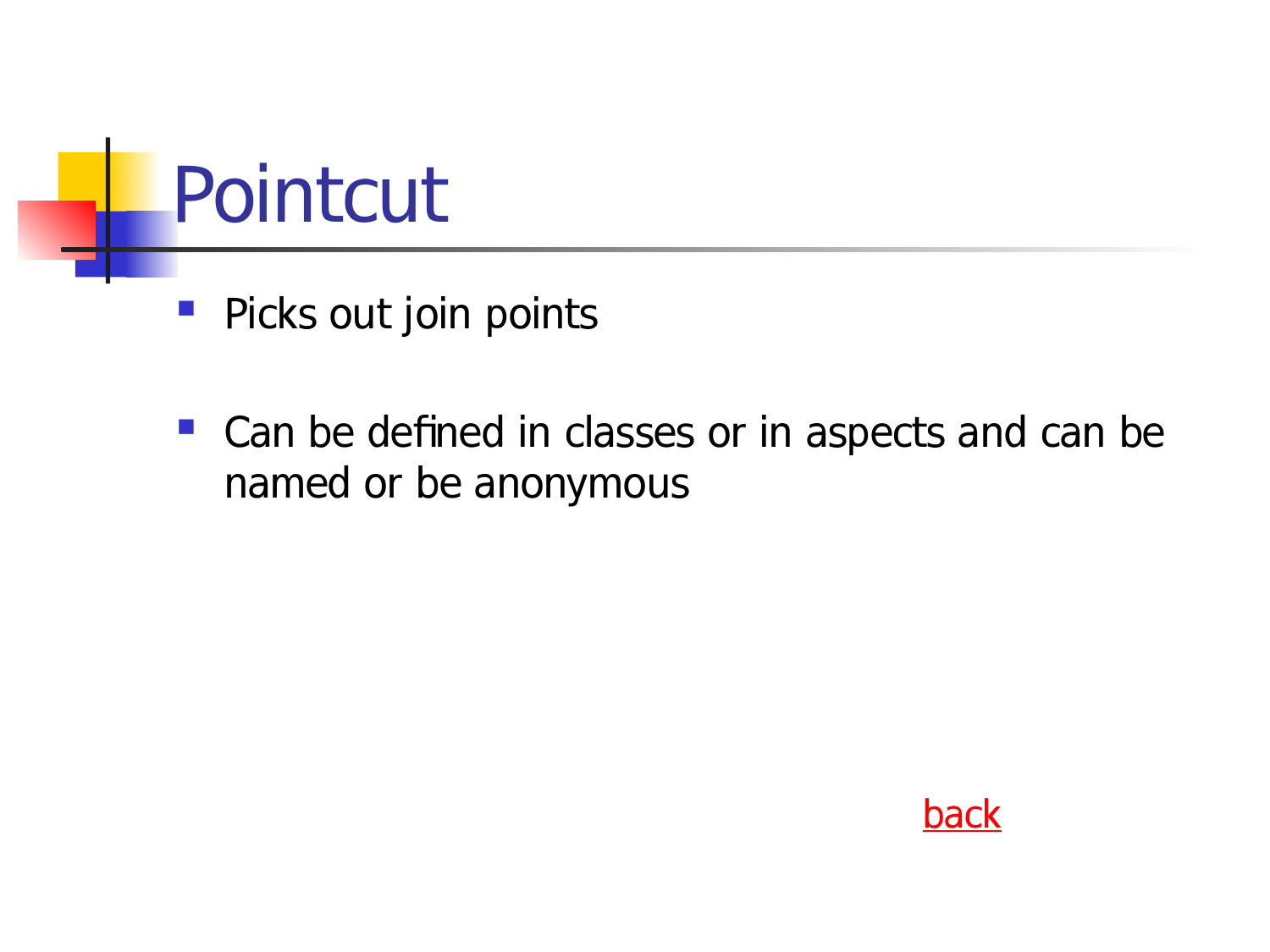

# Pointcut
Picks out join points

Can be defined in classes or in aspects and can be named or be anonymous
back